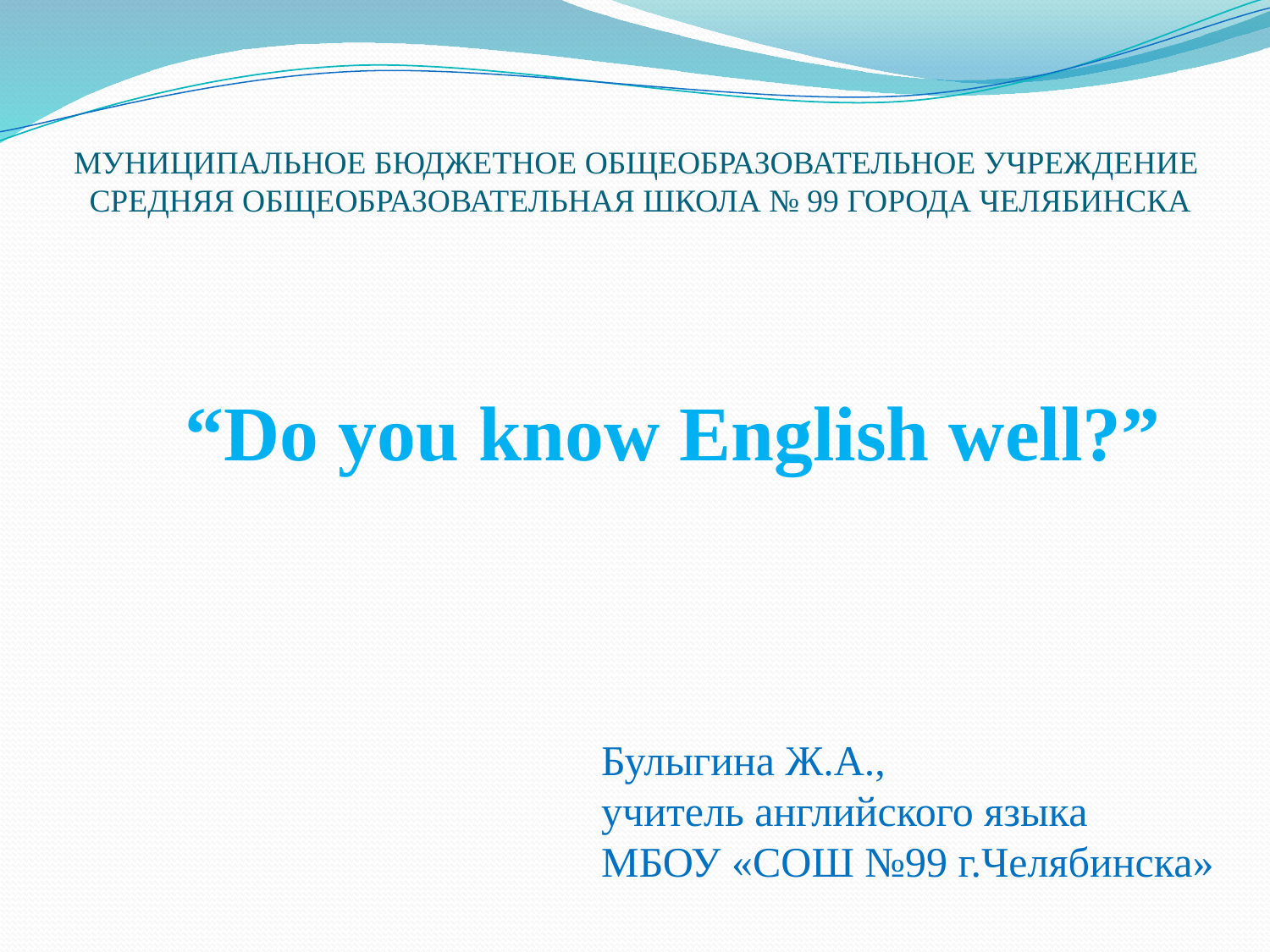

# МУНИЦИПАЛЬНОЕ БЮДЖЕТНОЕ ОБЩЕОБРАЗОВАТЕЛЬНОЕ УЧРЕЖДЕНИЕ СРЕДНЯЯ ОБЩЕОБРАЗОВАТЕЛЬНАЯ ШКОЛА № 99 ГОРОДА ЧЕЛЯБИНСКА
“Do you know English well?”

Булыгина Ж.А.,
учитель английского языка
МБОУ «СОШ №99 г.Челябинска»